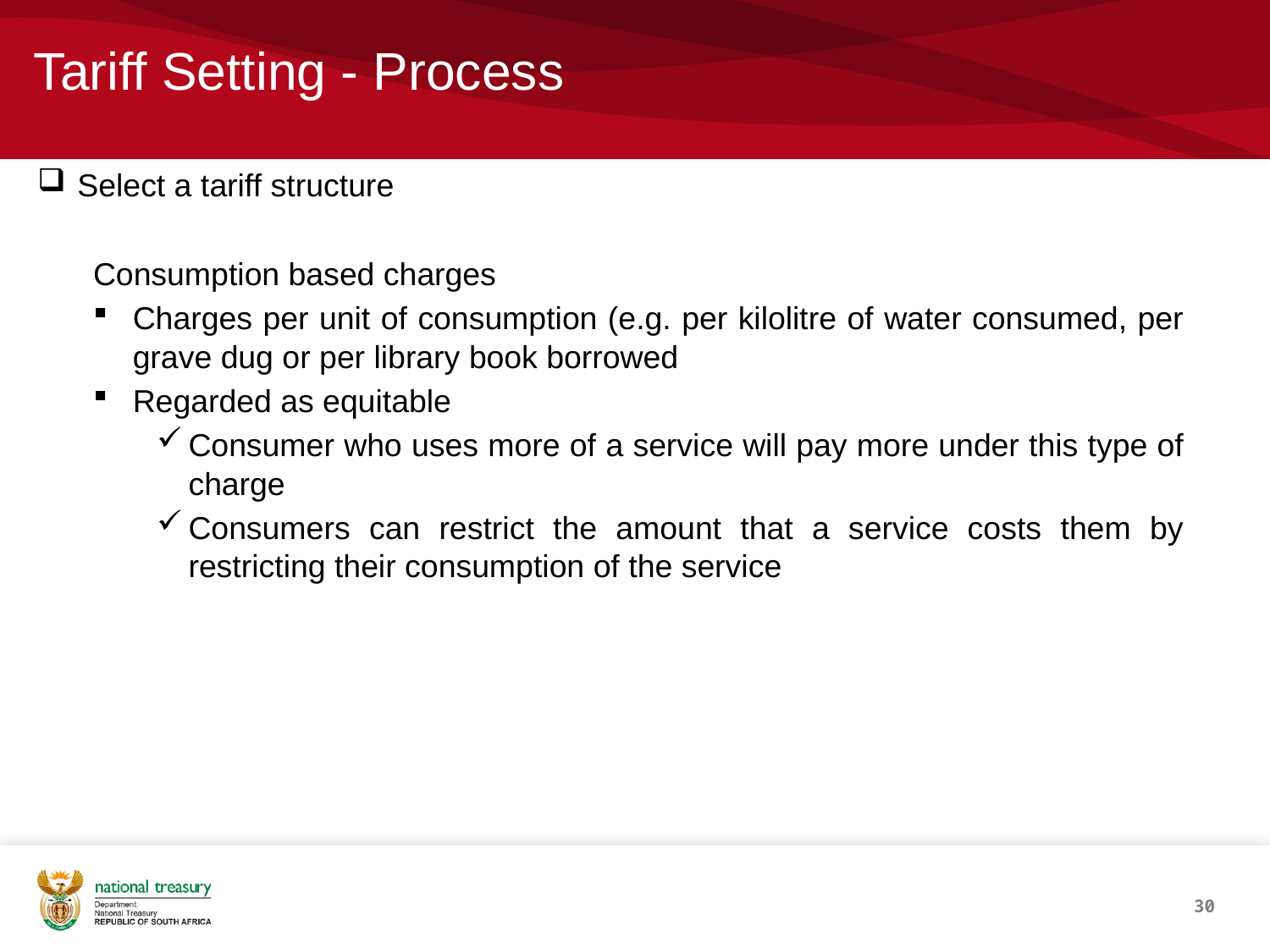

# Tariff Setting - Process
Select a tariff structure

Consumption based charges
Charges per unit of consumption (e.g. per kilolitre of water consumed, per grave dug or per library book borrowed
Regarded as equitable
Consumer who uses more of a service will pay more under this type of charge
Consumers can restrict the amount that a service costs them by restricting their consumption of the service
30